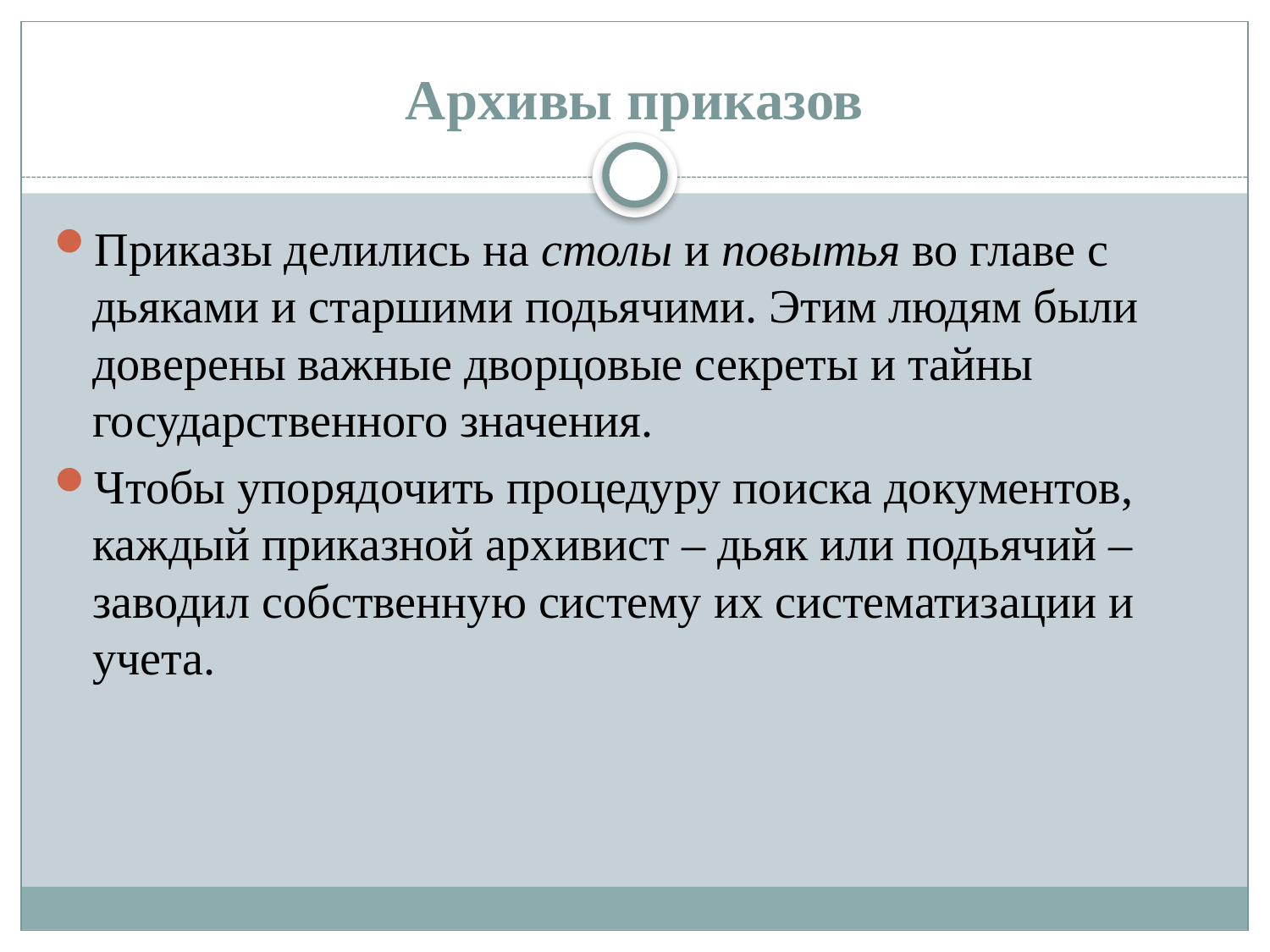

# Архивы приказов
Приказы делились на столы и повытья во главе с дьяками и старшими подьячими. Этим людям были доверены важные дворцовые секреты и тайны государственного значения.
Чтобы упорядочить процедуру поиска документов, каждый приказной архивист – дьяк или подьячий – заводил собственную систему их систематизации и учета.